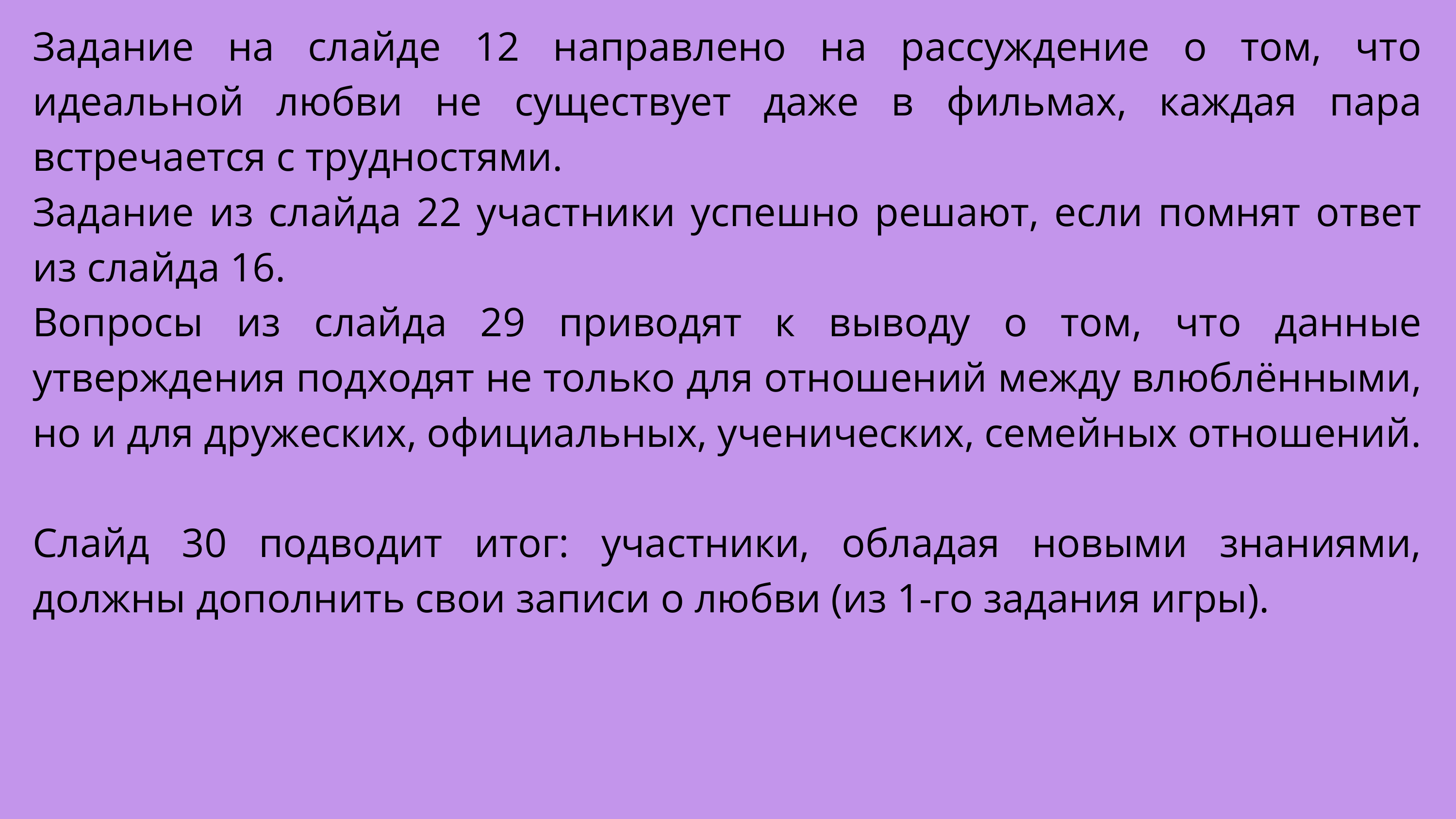

Задание на слайде 12 направлено на рассуждение о том, что идеальной любви не существует даже в фильмах, каждая пара встречается с трудностями.
Задание из слайда 22 участники успешно решают, если помнят ответ из слайда 16.
Вопросы из слайда 29 приводят к выводу о том, что данные утверждения подходят не только для отношений между влюблёнными, но и для дружеских, официальных, ученических, семейных отношений.

Слайд 30 подводит итог: участники, обладая новыми знаниями, должны дополнить свои записи о любви (из 1-го задания игры).